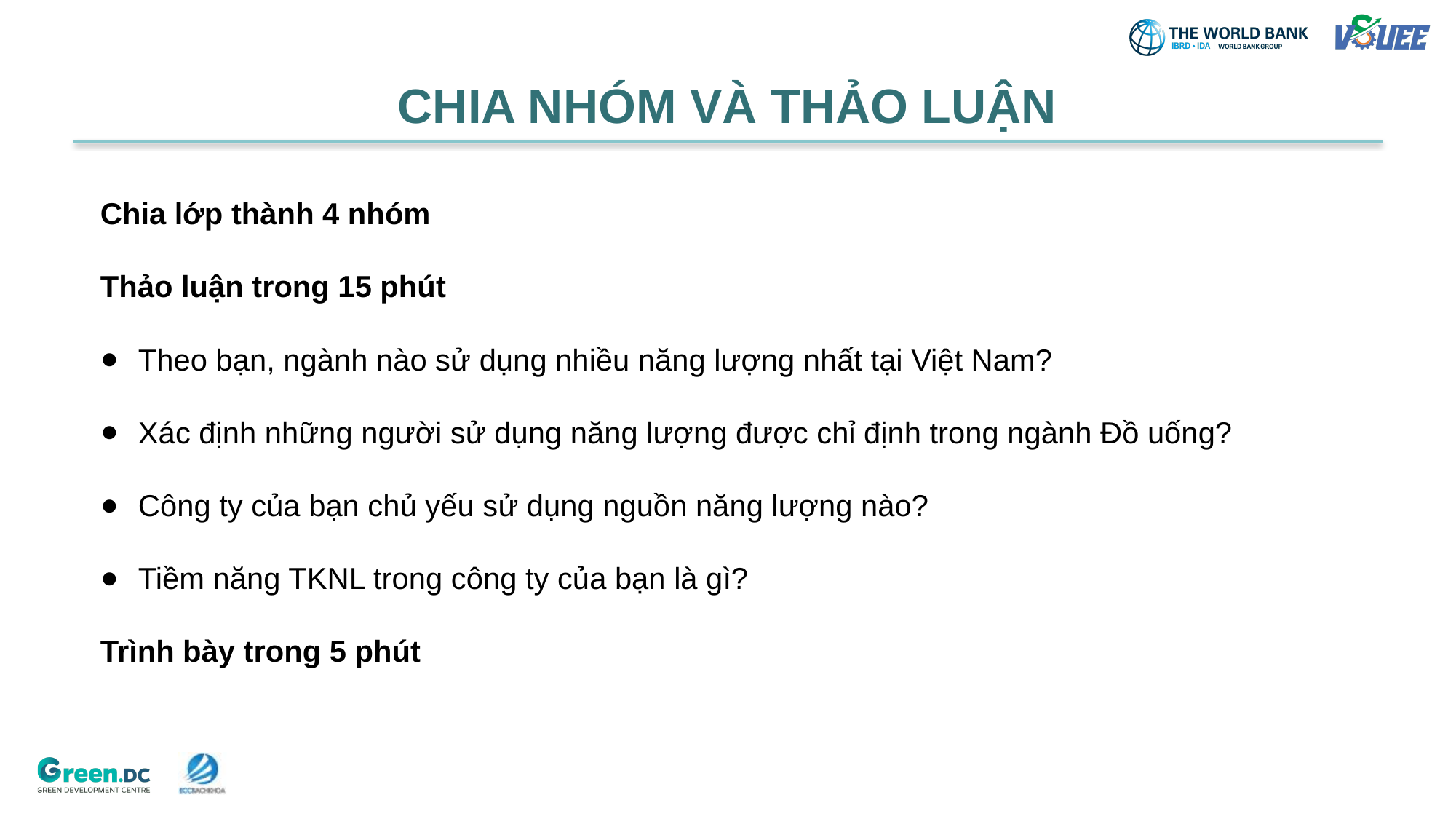

# CHIA NHÓM VÀ THẢO LUẬN
Chia lớp thành 4 nhóm

Thảo luận trong 15 phút

Theo bạn, ngành nào sử dụng nhiều năng lượng nhất tại Việt Nam?

Xác định những người sử dụng năng lượng được chỉ định trong ngành Đồ uống?

Công ty của bạn chủ yếu sử dụng nguồn năng lượng nào?

Tiềm năng TKNL trong công ty của bạn là gì?

Trình bày trong 5 phút